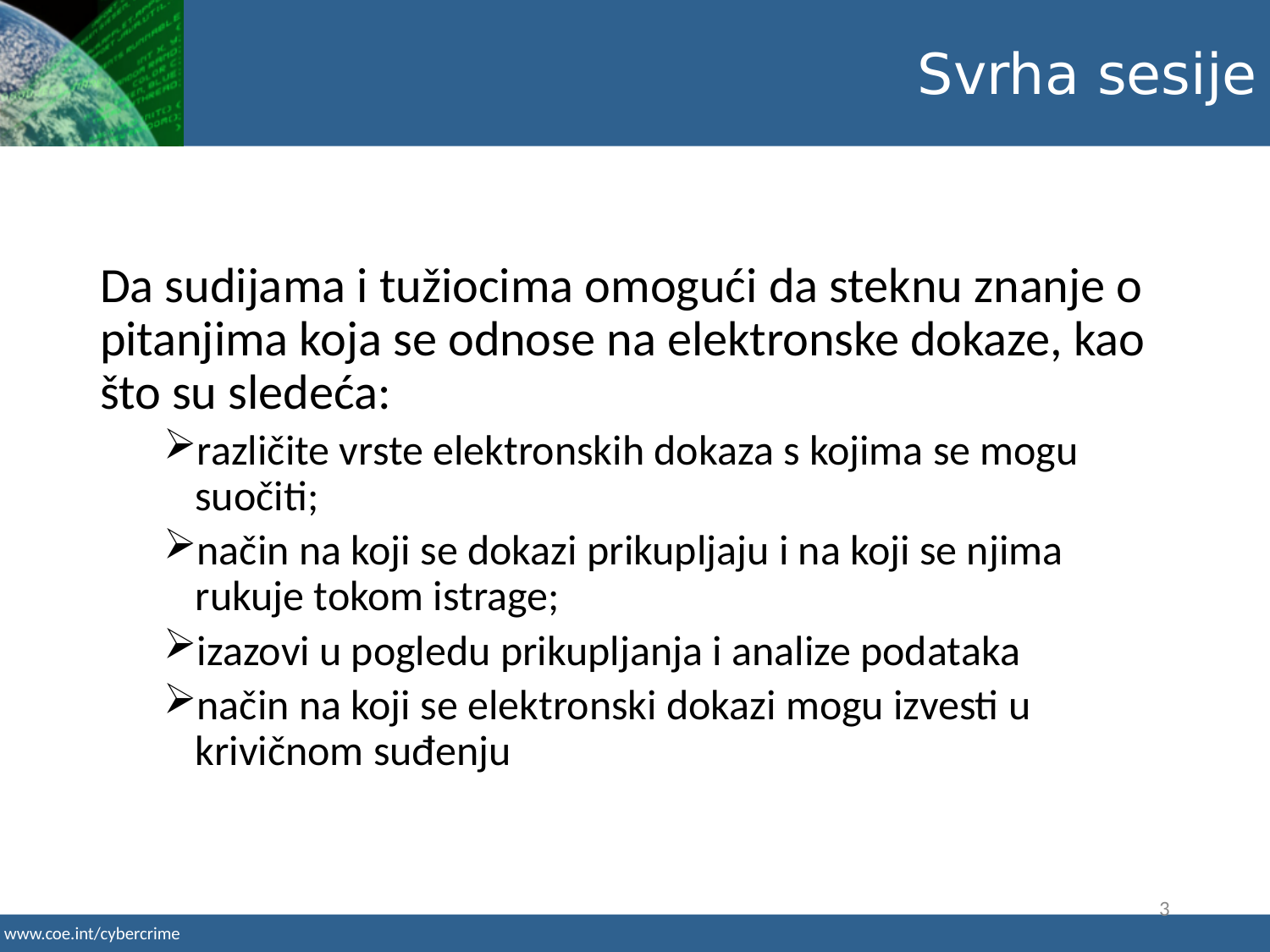

Svrha sesije

Da sudijama i tužiocima omogući da steknu znanje o pitanjima koja se odnose na elektronske dokaze, kao što su sledeća:
različite vrste elektronskih dokaza s kojima se mogu suočiti;
način na koji se dokazi prikupljaju i na koji se njima rukuje tokom istrage;
izazovi u pogledu prikupljanja i analize podataka
način na koji se elektronski dokazi mogu izvesti u krivičnom suđenju
3